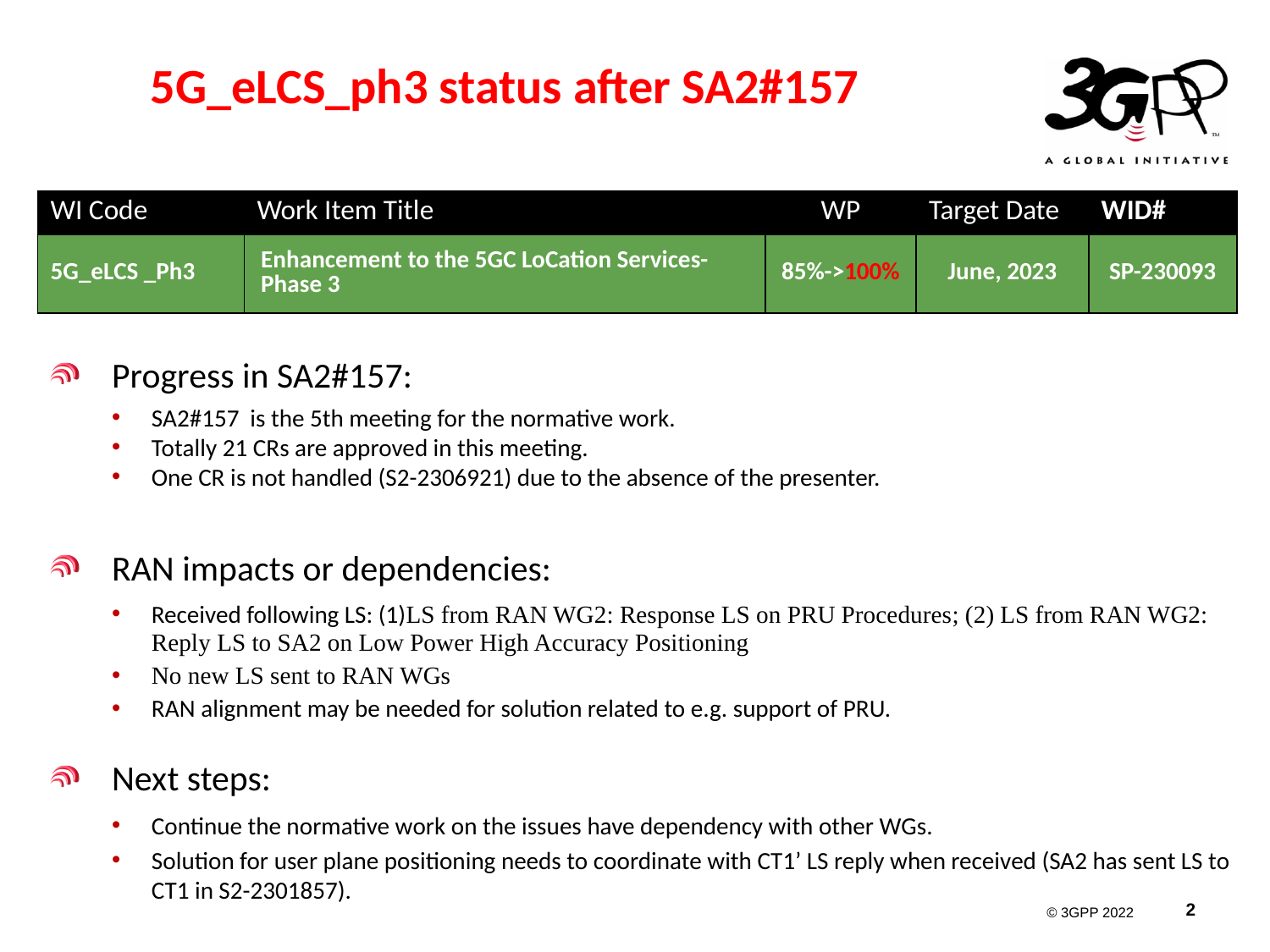

# 5G_eLCS_ph3 status after SA2#157
| WI Code | Work Item Title | WP | Target Date | WID# |
| --- | --- | --- | --- | --- |
| 5G\_eLCS \_Ph3 | Enhancement to the 5GC LoCation Services-Phase 3 | 85%->100% | June, 2023 | SP-230093 |
Progress in SA2#157:
SA2#157  is the 5th meeting for the normative work.
Totally 21 CRs are approved in this meeting.
One CR is not handled (S2-2306921) due to the absence of the presenter.

RAN impacts or dependencies:
Received following LS: (1)LS from RAN WG2: Response LS on PRU Procedures; (2) LS from RAN WG2: Reply LS to SA2 on Low Power High Accuracy Positioning
No new LS sent to RAN WGs
RAN alignment may be needed for solution related to e.g. support of PRU.

Next steps:
Continue the normative work on the issues have dependency with other WGs.
Solution for user plane positioning needs to coordinate with CT1’ LS reply when received (SA2 has sent LS to CT1 in S2-2301857).